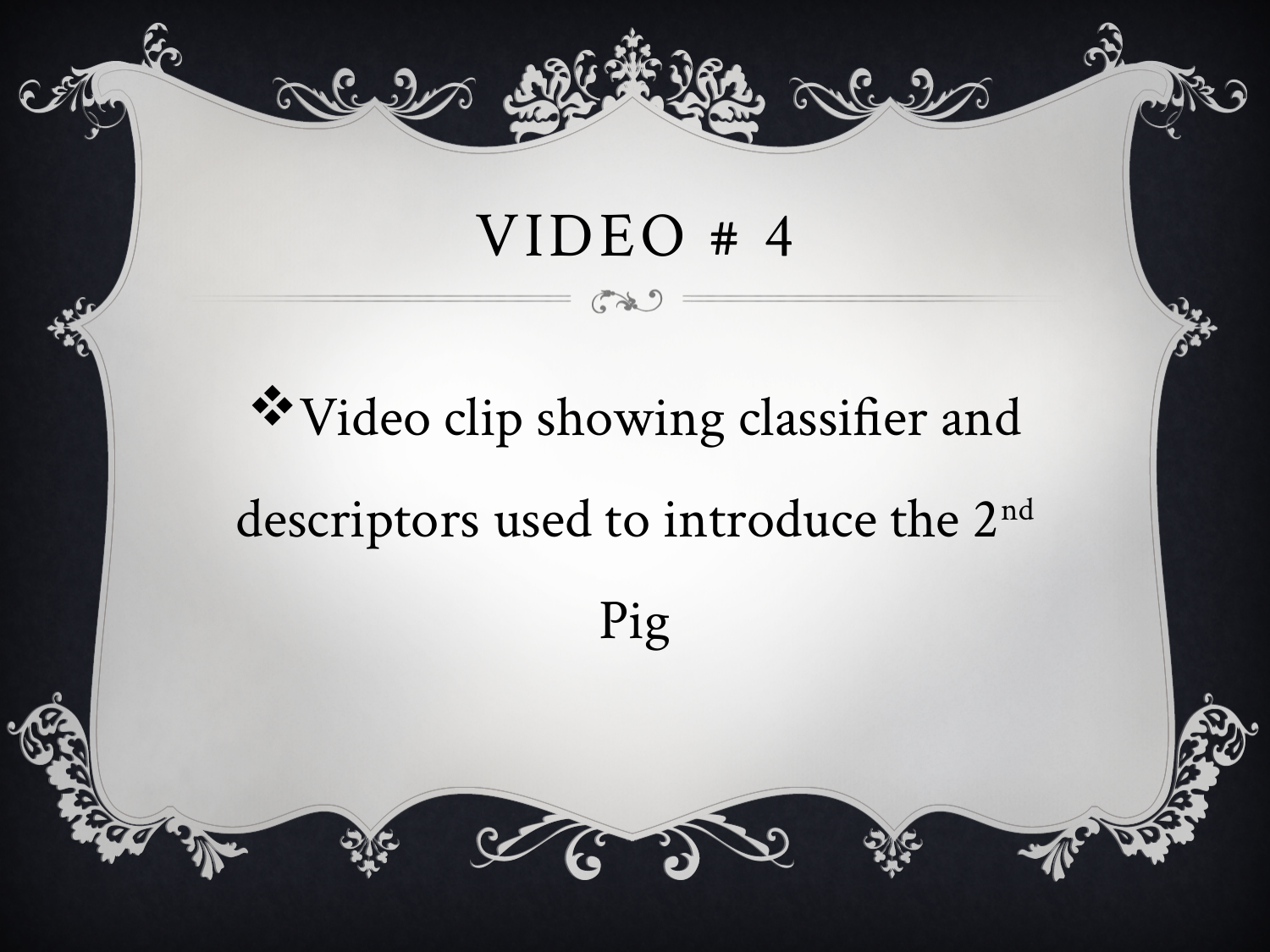

# Video # 4
Video clip showing classifier and descriptors used to introduce the 2nd Pig